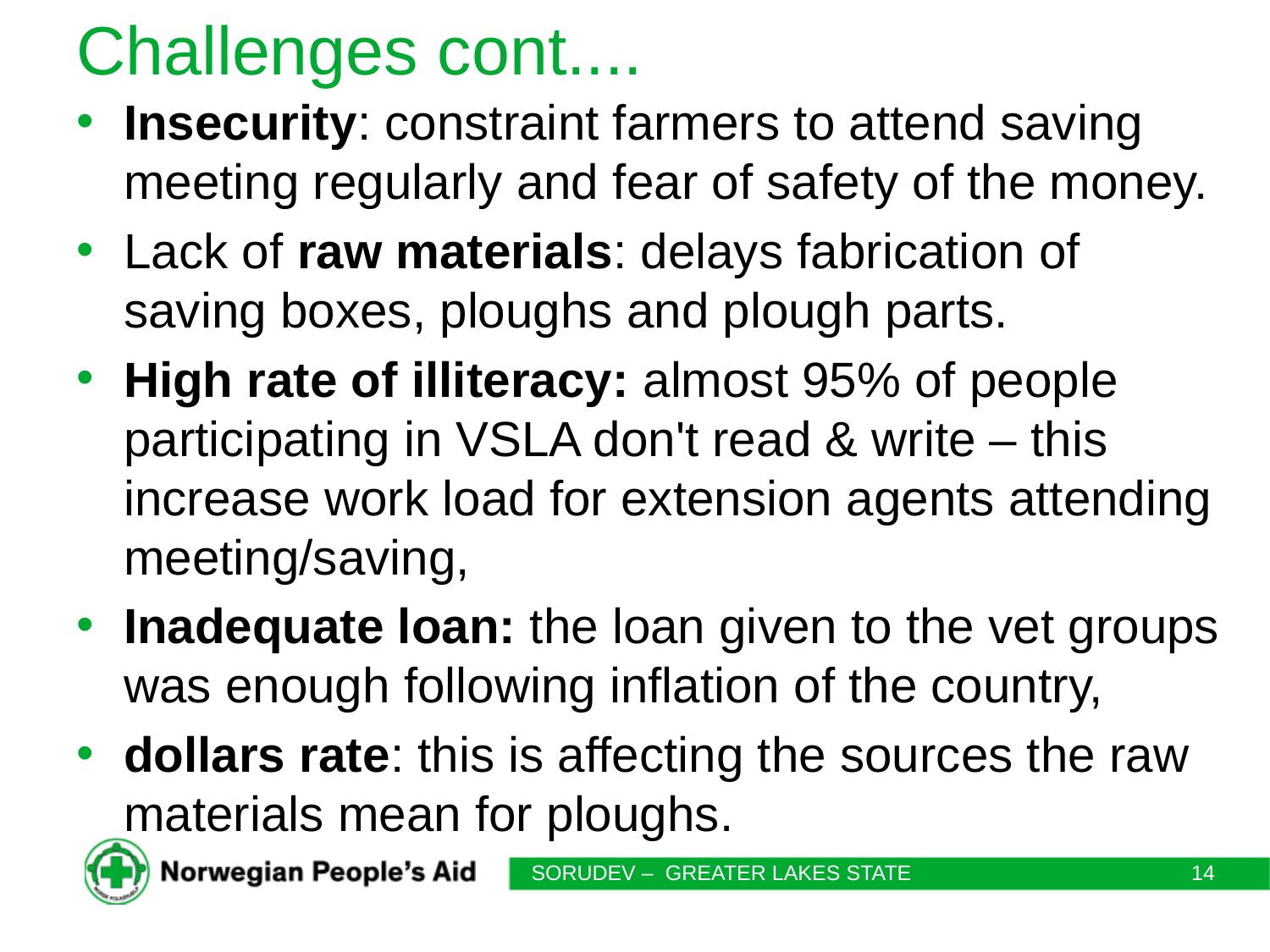

# Challenges cont....
Insecurity: constraint farmers to attend saving meeting regularly and fear of safety of the money.
Lack of raw materials: delays fabrication of saving boxes, ploughs and plough parts.
High rate of illiteracy: almost 95% of people participating in VSLA don't read & write – this increase work load for extension agents attending meeting/saving,
Inadequate loan: the loan given to the vet groups was enough following inflation of the country,
dollars rate: this is affecting the sources the raw materials mean for ploughs.
SORUDEV –  GREATER LAKES STATE
14